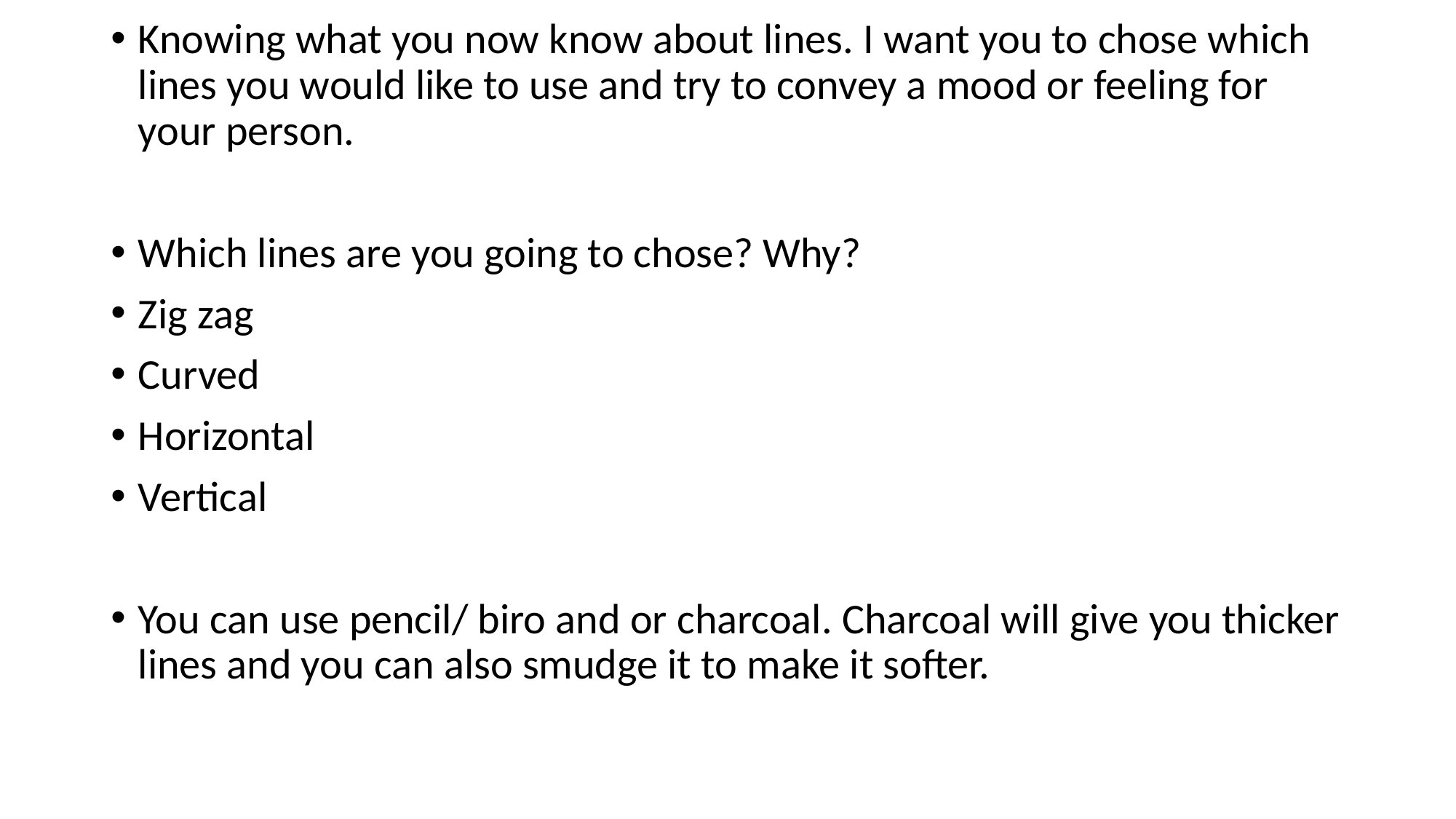

Knowing what you now know about lines. I want you to chose which lines you would like to use and try to convey a mood or feeling for your person.

Which lines are you going to chose? Why?
Zig zag
Curved
Horizontal
Vertical

You can use pencil/ biro and or charcoal. Charcoal will give you thicker lines and you can also smudge it to make it softer.